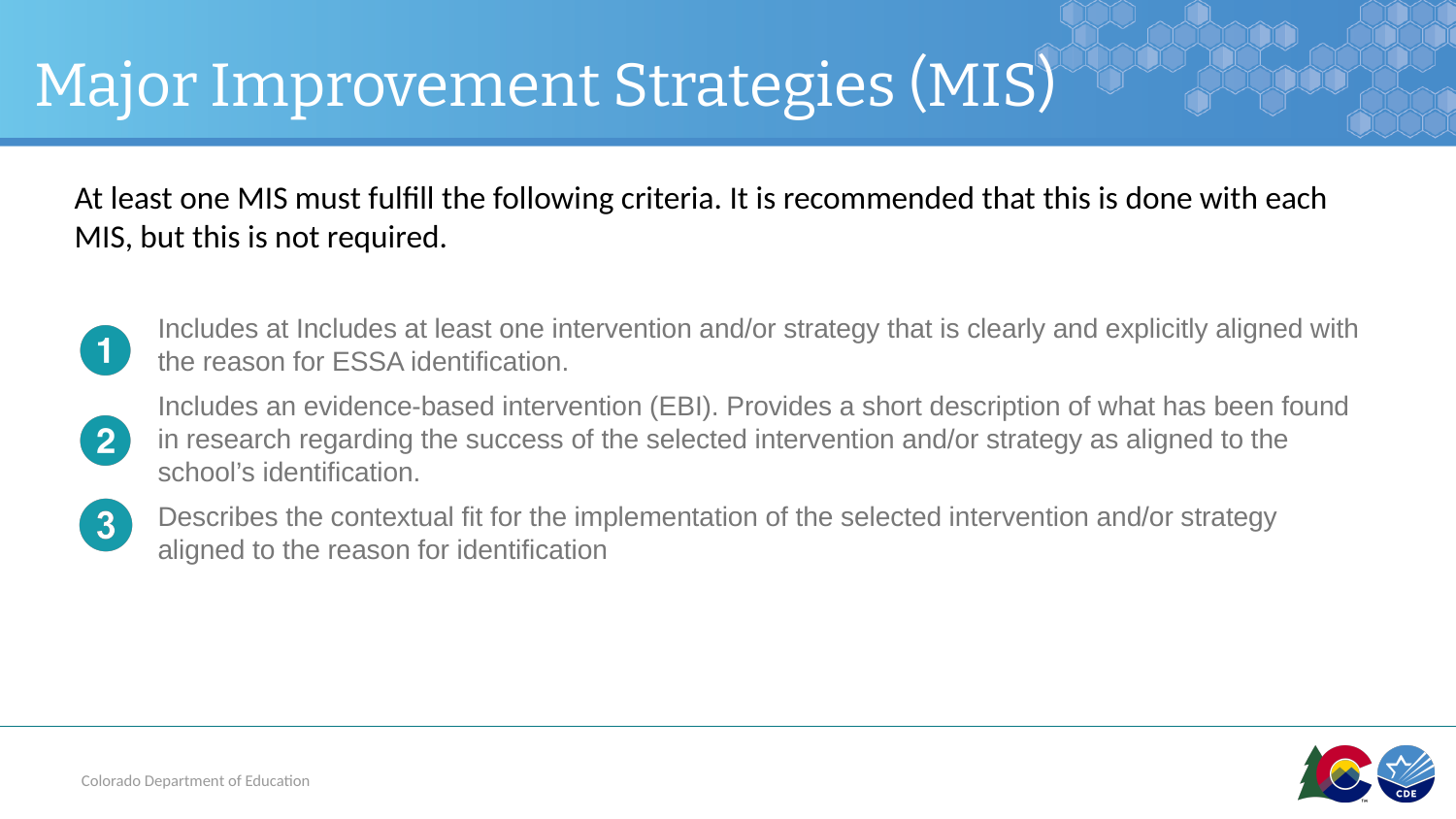

# Major Improvement Strategies (MIS)
At least one MIS must fulfill the following criteria. It is recommended that this is done with each MIS, but this is not required.
Includes at Includes at least one intervention and/or strategy that is clearly and explicitly aligned with the reason for ESSA identification.
Includes an evidence-based intervention (EBI). Provides a short description of what has been found in research regarding the success of the selected intervention and/or strategy as aligned to the school’s identification.
Describes the contextual fit for the implementation of the selected intervention and/or strategy aligned to the reason for identification